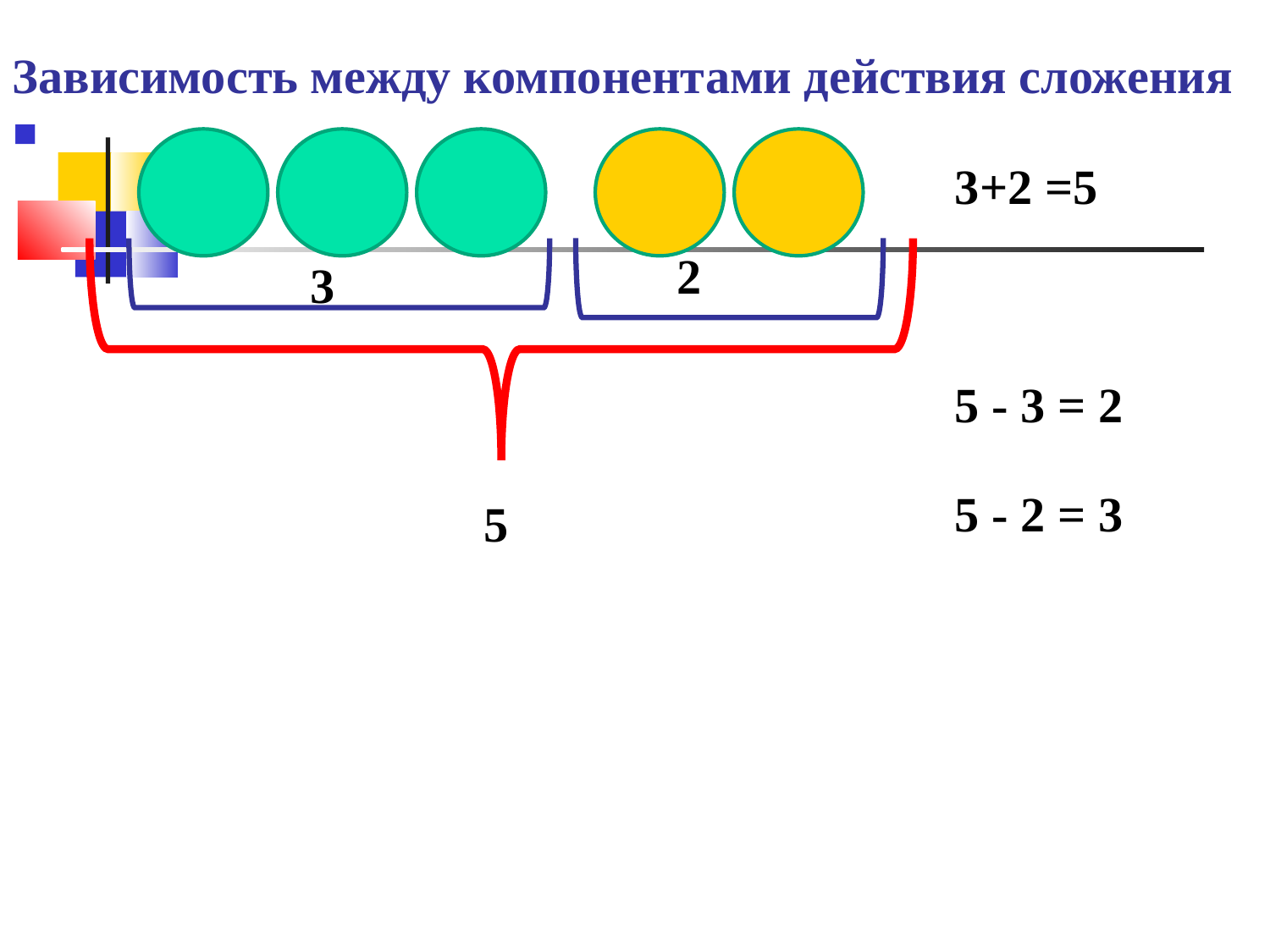

Зависимость между компонентами действия сложения

3+2 =5
2
3
5 - 3 = 2
5 - 2 = 3
  5